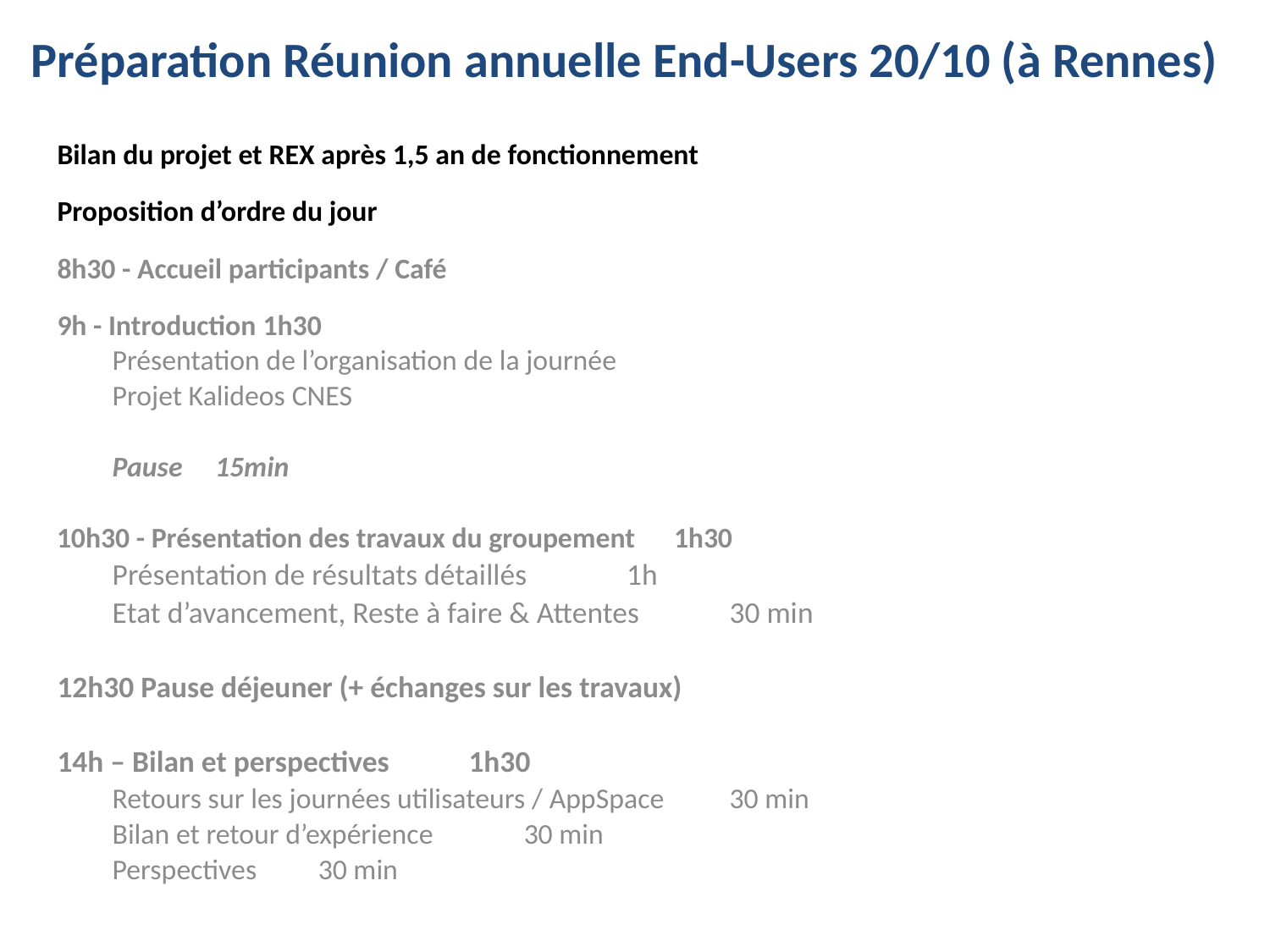

Préparation Réunion annuelle End-Users 20/10 (à Rennes)
Bilan du projet et REX après 1,5 an de fonctionnement
Proposition d’ordre du jour
8h30 - Accueil participants / Café
9h - Introduction							1h30
Présentation de l’organisation de la journée
Projet Kalideos CNES

Pause							15min

10h30 - Présentation des travaux du groupement			1h30
Présentation de résultats détaillés 				1h
Etat d’avancement, Reste à faire & Attentes			30 min

12h30 Pause déjeuner (+ échanges sur les travaux)

14h – Bilan et perspectives						1h30
Retours sur les journées utilisateurs / AppSpace			30 min
Bilan et retour d’expérience					30 min
Perspectives							30 min